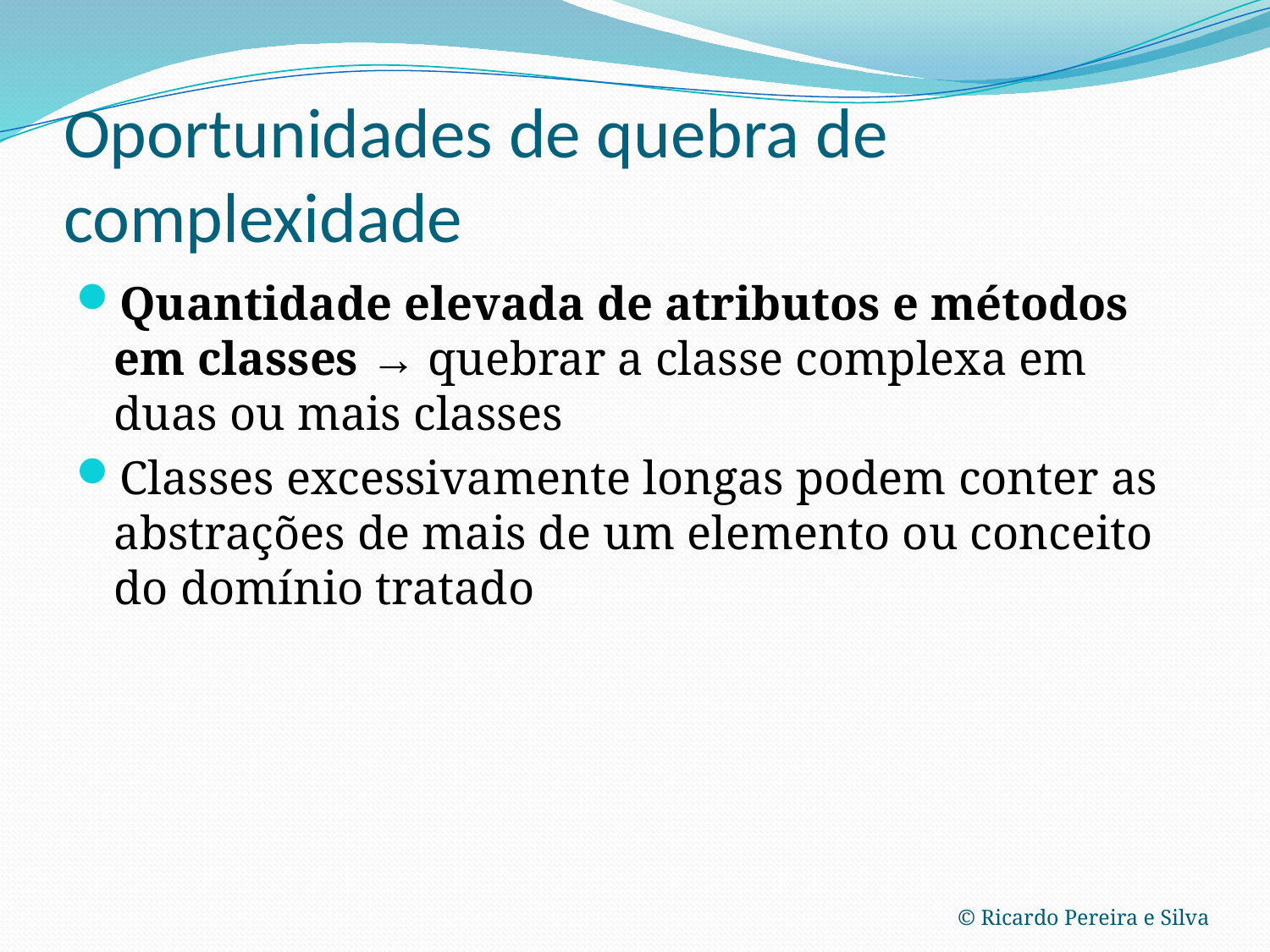

# Oportunidades de quebra de complexidade
Quantidade elevada de atributos e métodos em classes → quebrar a classe complexa em duas ou mais classes
Classes excessivamente longas podem conter as abstrações de mais de um elemento ou conceito do domínio tratado
© Ricardo Pereira e Silva